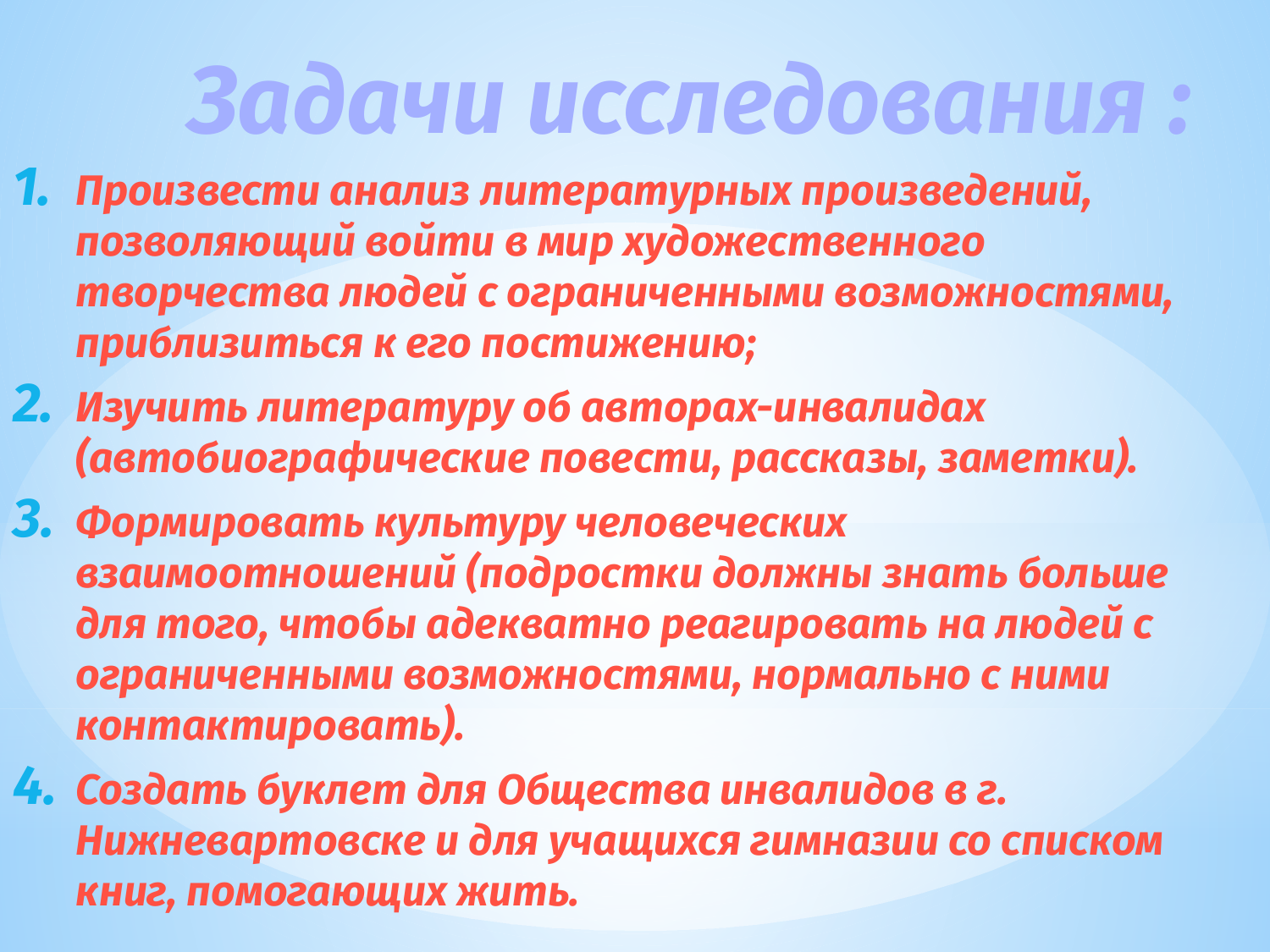

# Задачи исследования :
Произвести анализ литературных произведений, позволяющий войти в мир художественного творчества людей с ограниченными возможностями, приблизиться к его постижению;
Изучить литературу об авторах-инвалидах (автобиографические повести, рассказы, заметки).
Формировать культуру человеческих взаимоотношений (подростки должны знать больше для того, чтобы адекватно реагировать на людей с ограниченными возможностями, нормально с ними контактировать).
Создать буклет для Общества инвалидов в г. Нижневартовске и для учащихся гимназии со списком книг, помогающих жить.